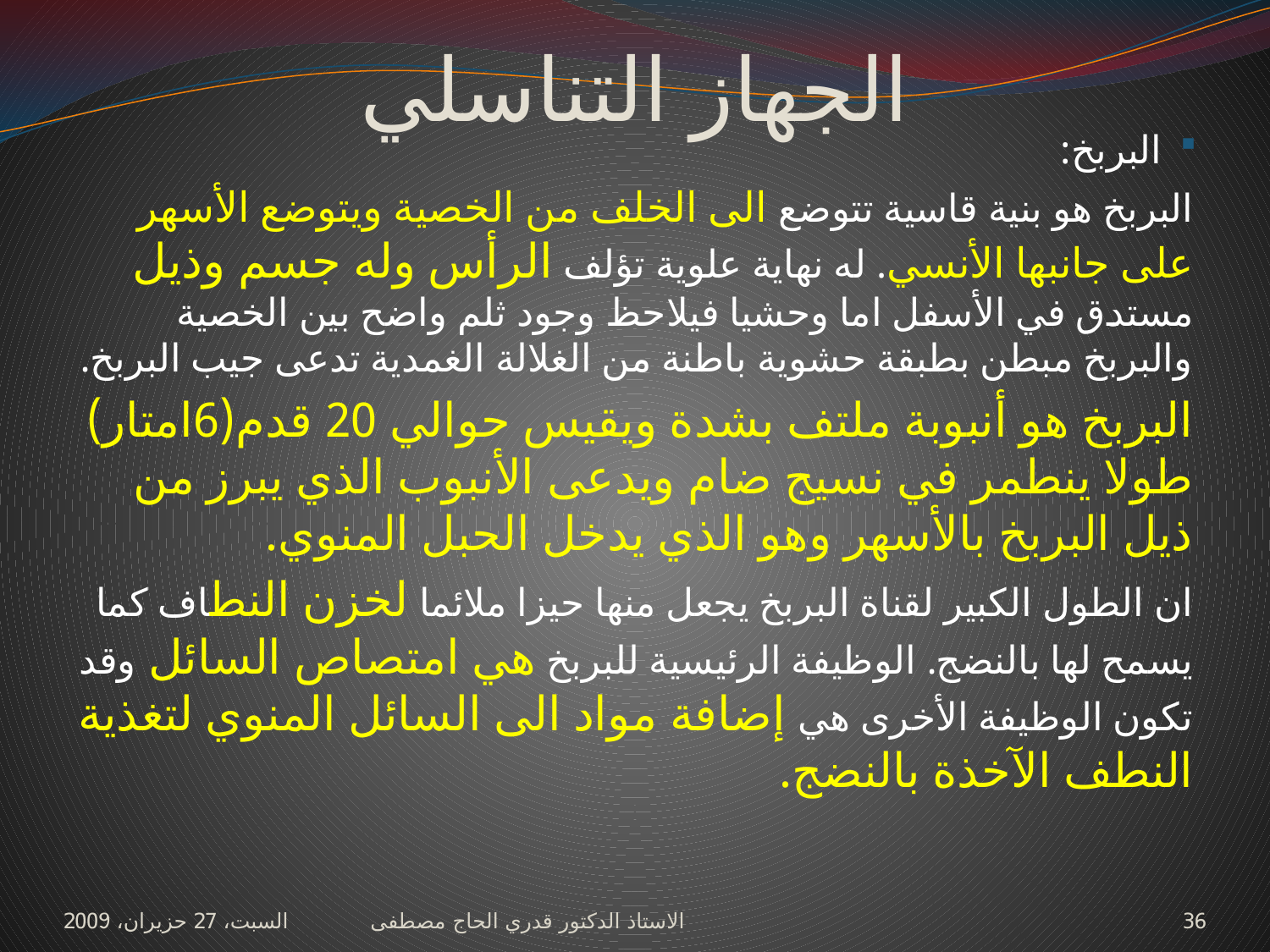

# الجهاز التناسلي
البربخ:
البربخ هو بنية قاسية تتوضع الى الخلف من الخصية ويتوضع الأسهر على جانبها الأنسي. له نهاية علوية تؤلف الرأس وله جسم وذيل مستدق في الأسفل اما وحشيا فيلاحظ وجود ثلم واضح بين الخصية والبربخ مبطن بطبقة حشوية باطنة من الغلالة الغمدية تدعى جيب البربخ.
البربخ هو أنبوبة ملتف بشدة ويقيس حوالي 20 قدم(6امتار) طولا ينطمر في نسيج ضام ويدعى الأنبوب الذي يبرز من ذيل البربخ بالأسهر وهو الذي يدخل الحبل المنوي.
ان الطول الكبير لقناة البربخ يجعل منها حيزا ملائما لخزن النطاف كما يسمح لها بالنضج. الوظيفة الرئيسية للبربخ هي امتصاص السائل وقد تكون الوظيفة الأخرى هي إضافة مواد الى السائل المنوي لتغذية النطف الآخذة بالنضج.
السبت، 27 حزيران، 2009
الاستاذ الدكتور قدري الحاج مصطفى
36